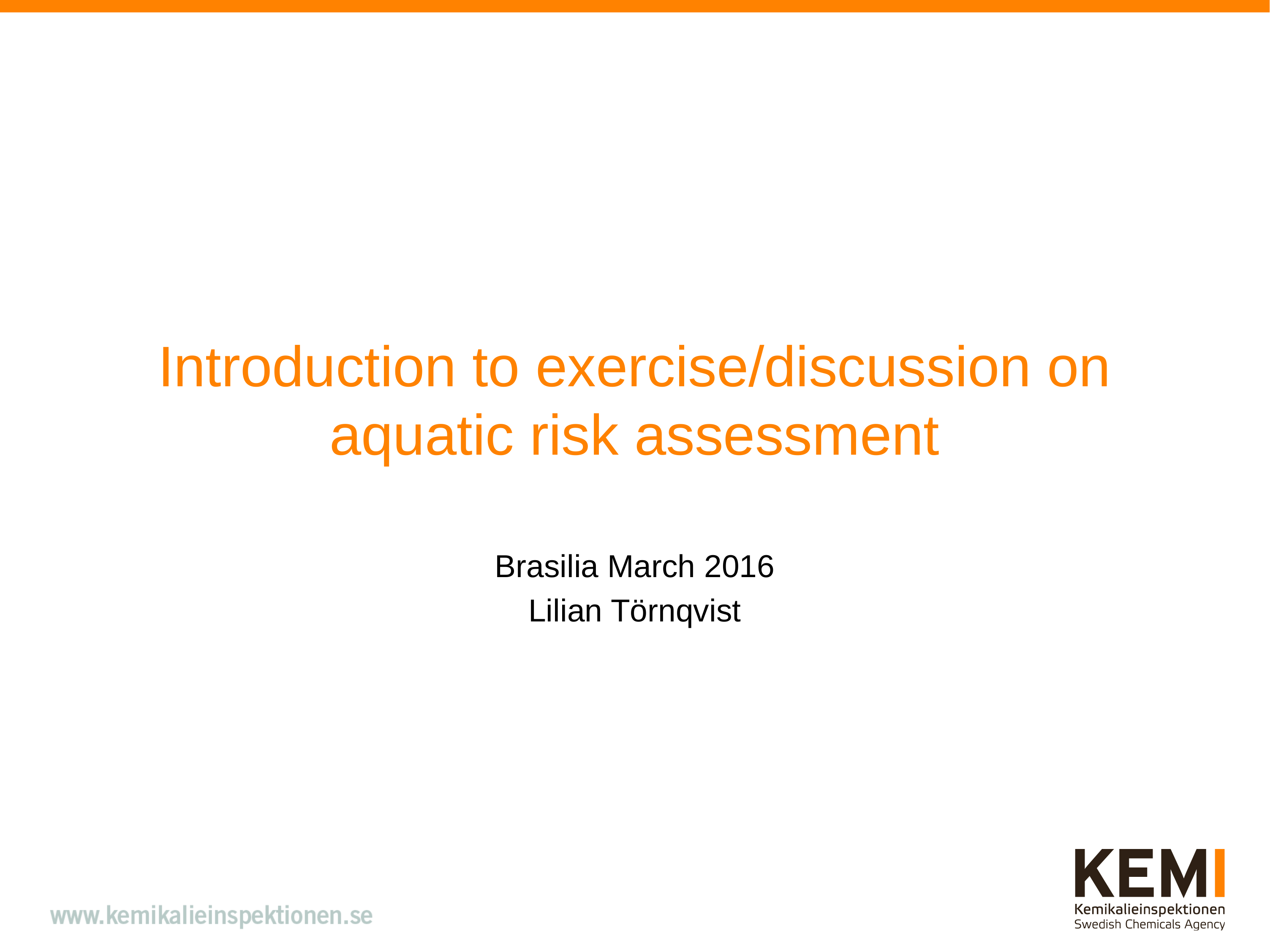

# Introduction to exercise/discussion on aquatic risk assessment
Brasilia March 2016
Lilian Törnqvist